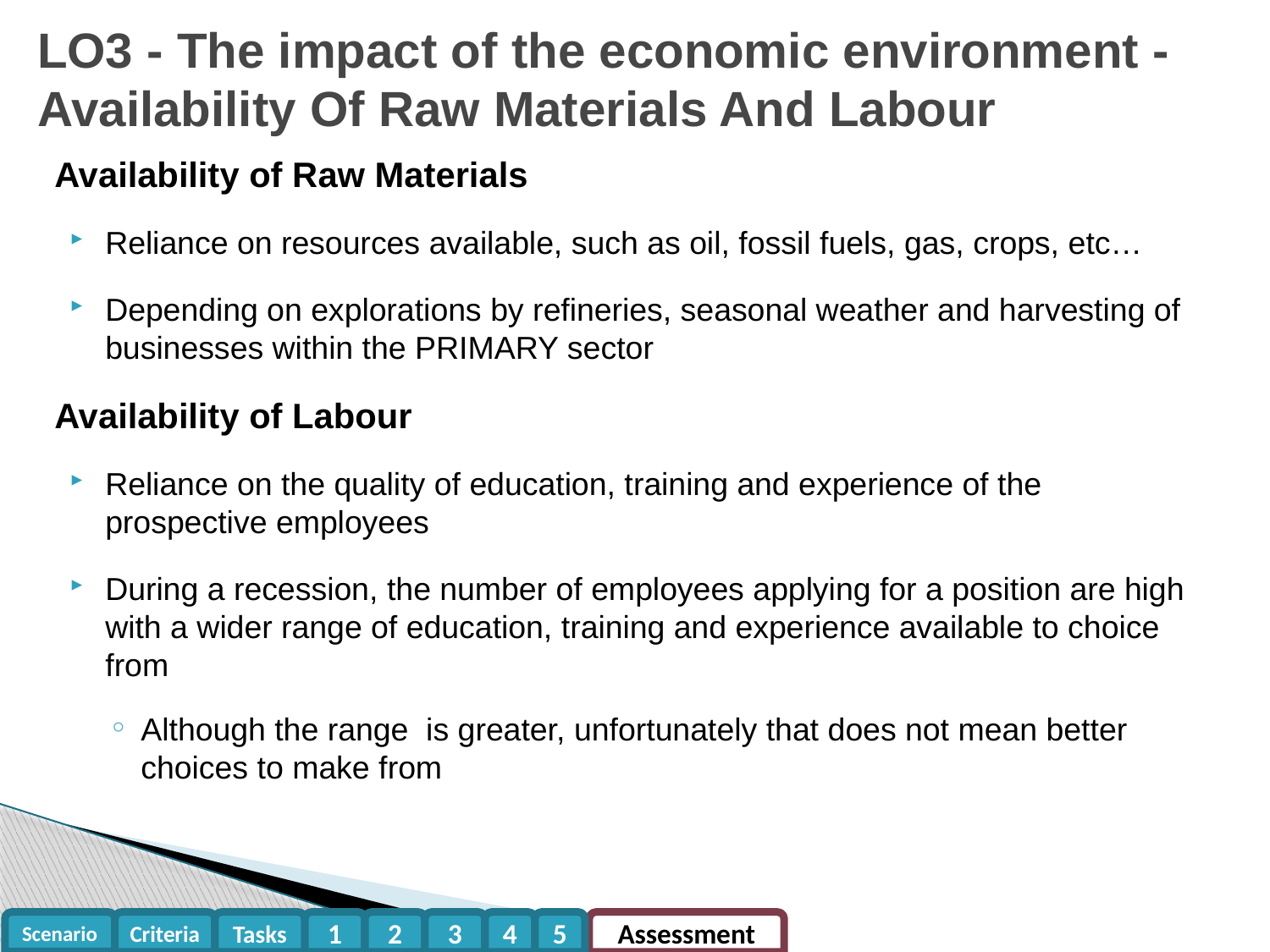

LO3 - The impact of the economic environment - Availability Of Raw Materials And Labour
Availability of Raw Materials
Reliance on resources available, such as oil, fossil fuels, gas, crops, etc…
Depending on explorations by refineries, seasonal weather and harvesting of businesses within the PRIMARY sector
Availability of Labour
Reliance on the quality of education, training and experience of the prospective employees
During a recession, the number of employees applying for a position are high with a wider range of education, training and experience available to choice from
Although the range  is greater, unfortunately that does not mean better choices to make from